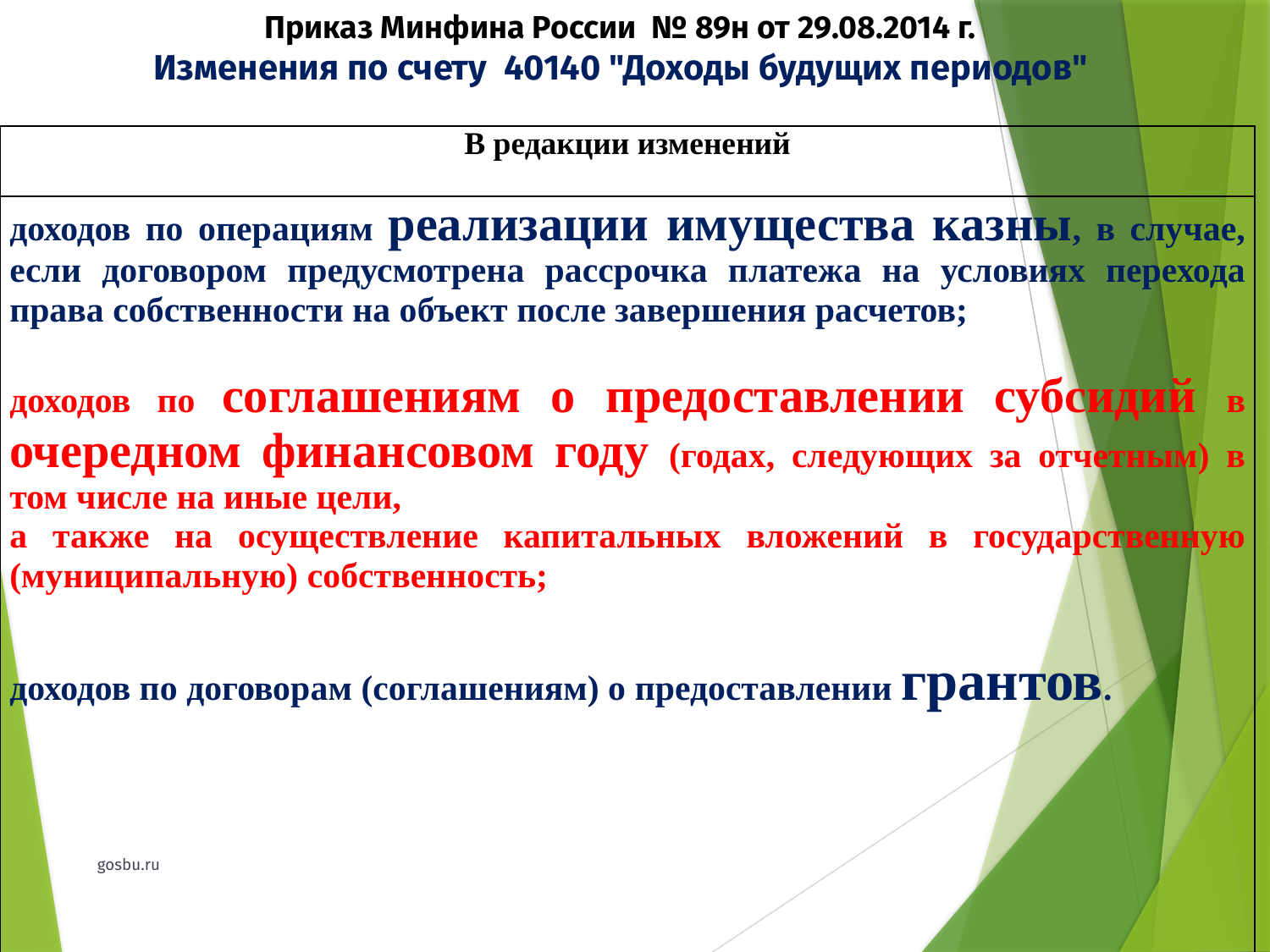

# Приказ Минфина России  № 89н от 29.08.2014 г. Изменения по счету  40140 "Доходы будущих периодов"
| В редакции изменений |
| --- |
| доходов по операциям реализации имущества казны, в случае, если договором предусмотрена рассрочка платежа на условиях перехода права собственности на объект после завершения расчетов; доходов по соглашениям о предоставлении субсидий в очередном финансовом году (годах, следующих за отчетным) в том числе на иные цели, а также на осуществление капитальных вложений в государственную (муниципальную) собственность; доходов по договорам (соглашениям) о предоставлении грантов. |
gosbu.ru